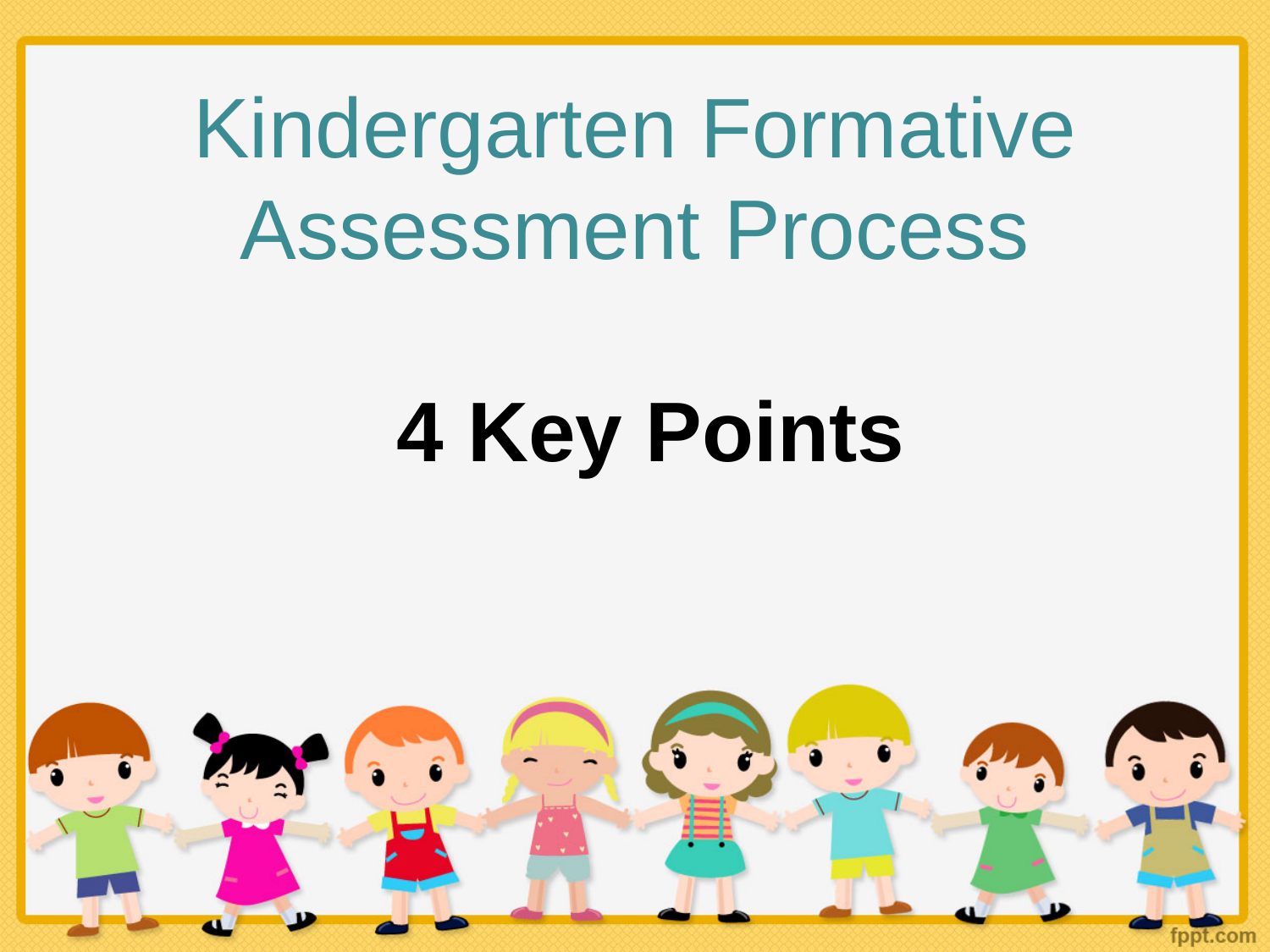

# Kindergarten Formative Assessment Process
4 Key Points